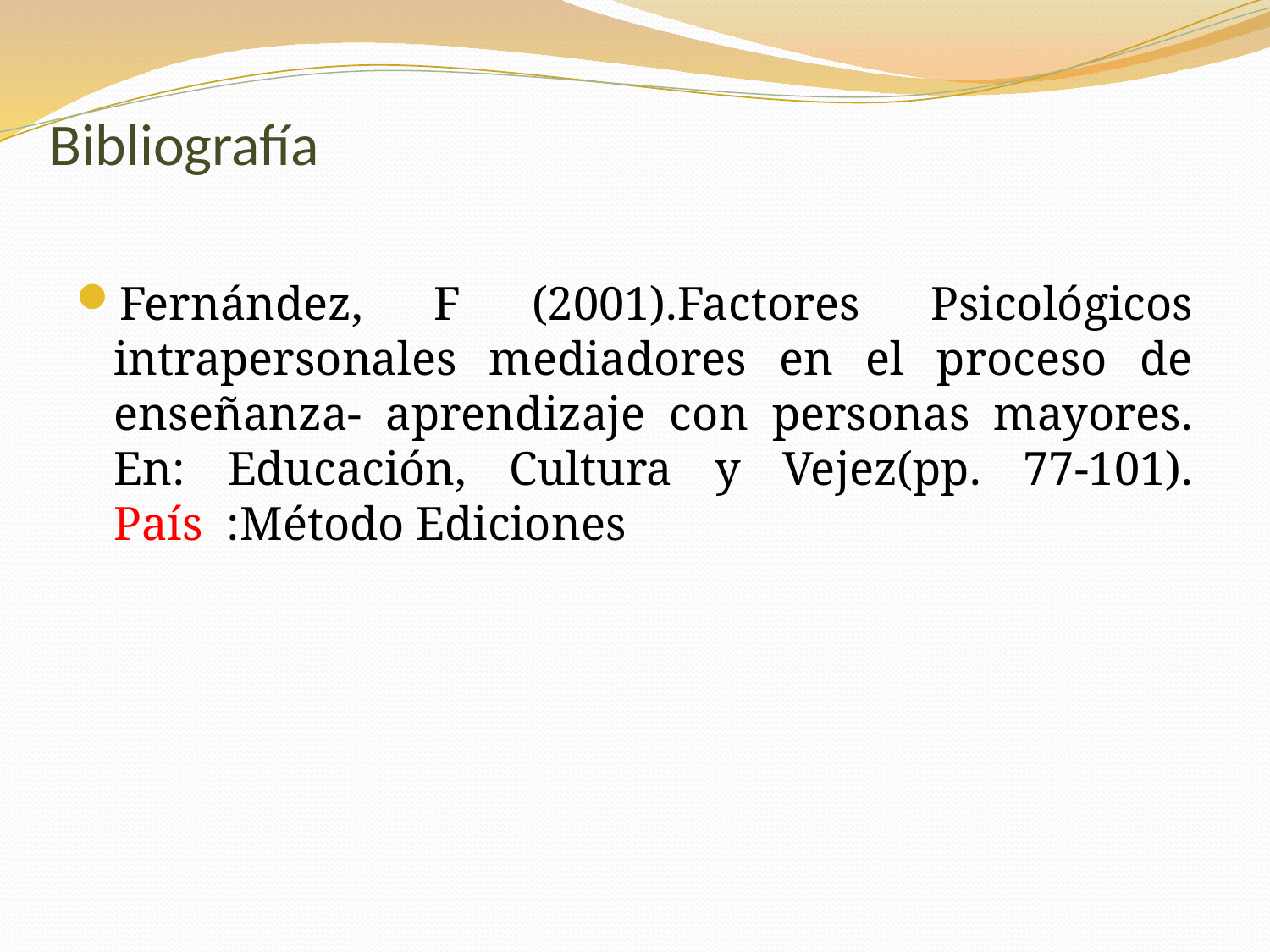

# Bibliografía
Fernández, F (2001).Factores Psicológicos intrapersonales mediadores en el proceso de enseñanza- aprendizaje con personas mayores. En: Educación, Cultura y Vejez(pp. 77-101). País  :Método Ediciones